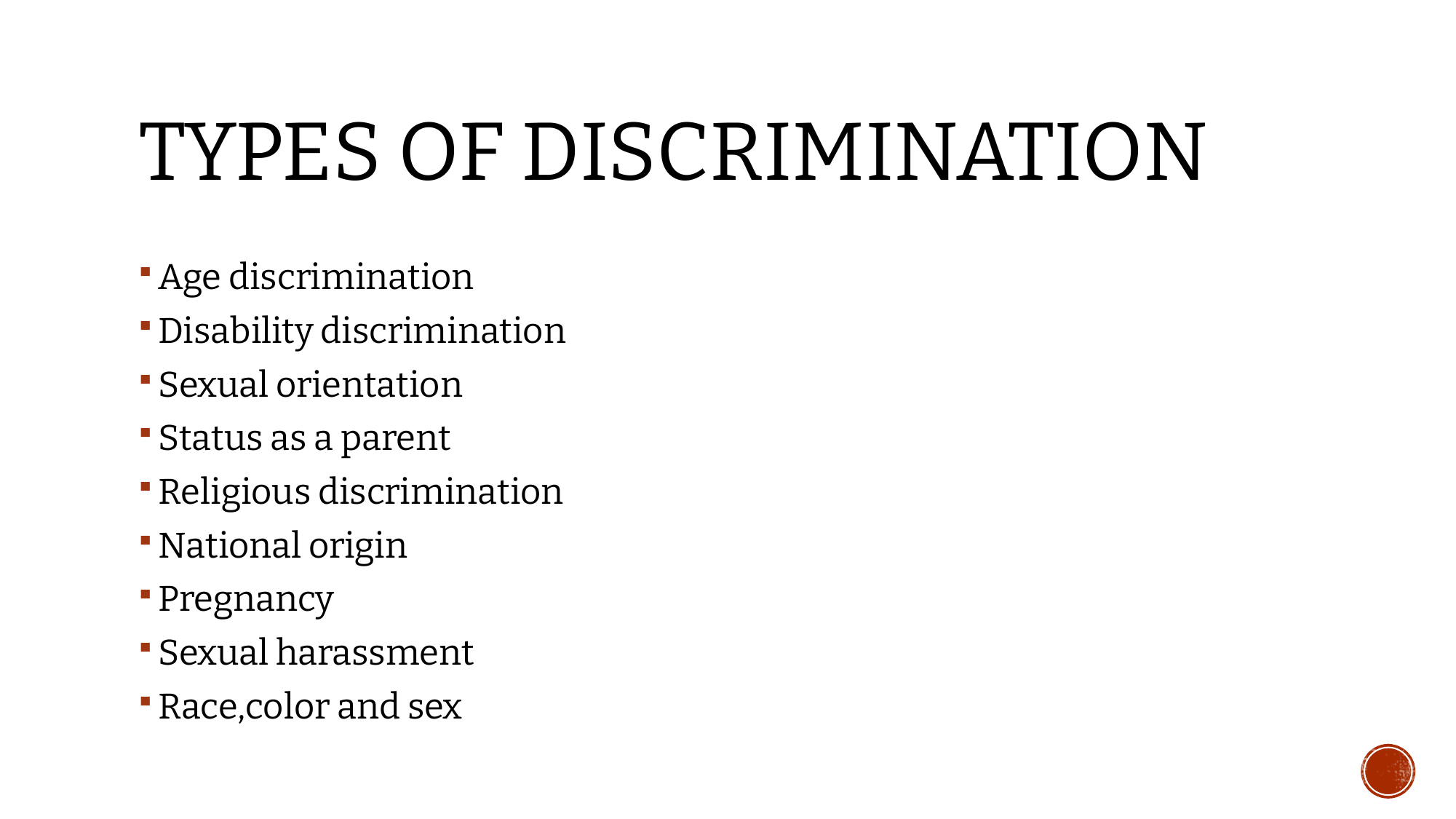

# Types of discrimination
Age discrimination
Disability discrimination
Sexual orientation
Status as a parent
Religious discrimination
National origin
Pregnancy
Sexual harassment
Race,color and sex